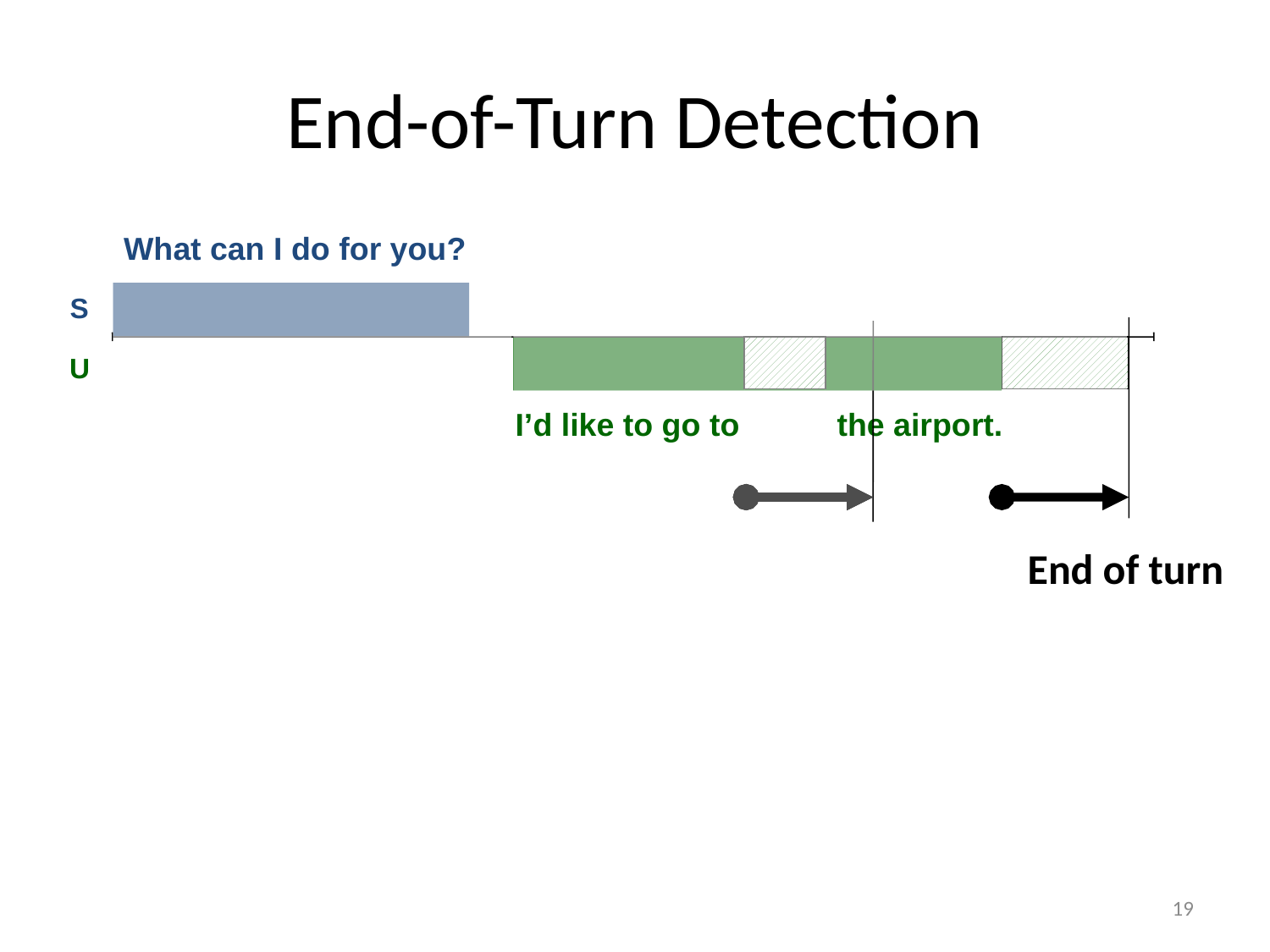

# End-of-Turn Detection
What can I do for you?

S

U
I’d like to go to           the airport.

End of turn
19